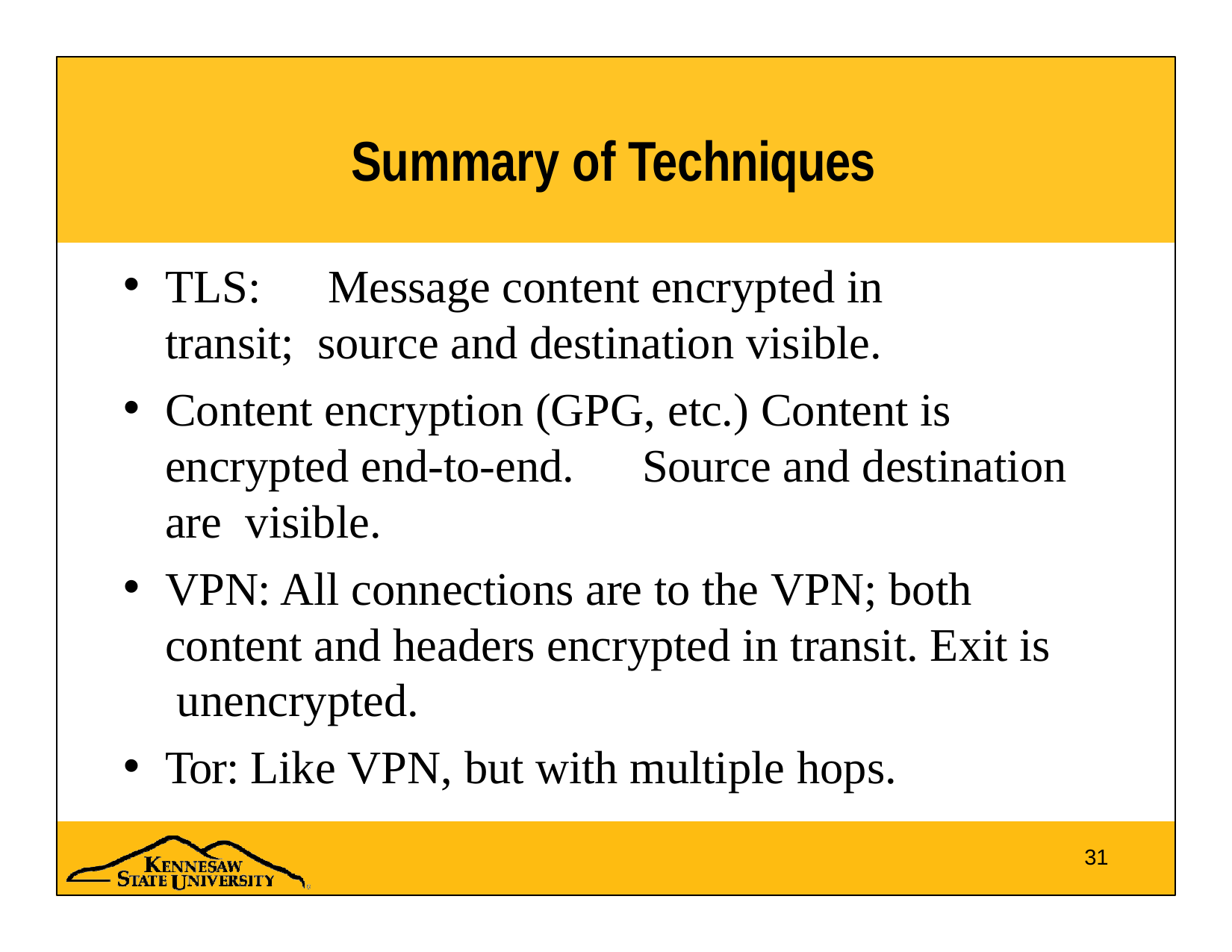

# Summary of Techniques
TLS:	Message content encrypted in transit;  source and destination visible.
Content encryption (GPG, etc.) Content is  encrypted end-to-end.	Source and destination are  visible.
VPN: All connections are to the VPN; both  content and headers encrypted in transit. Exit is  unencrypted.
Tor: Like VPN, but with multiple hops.

31